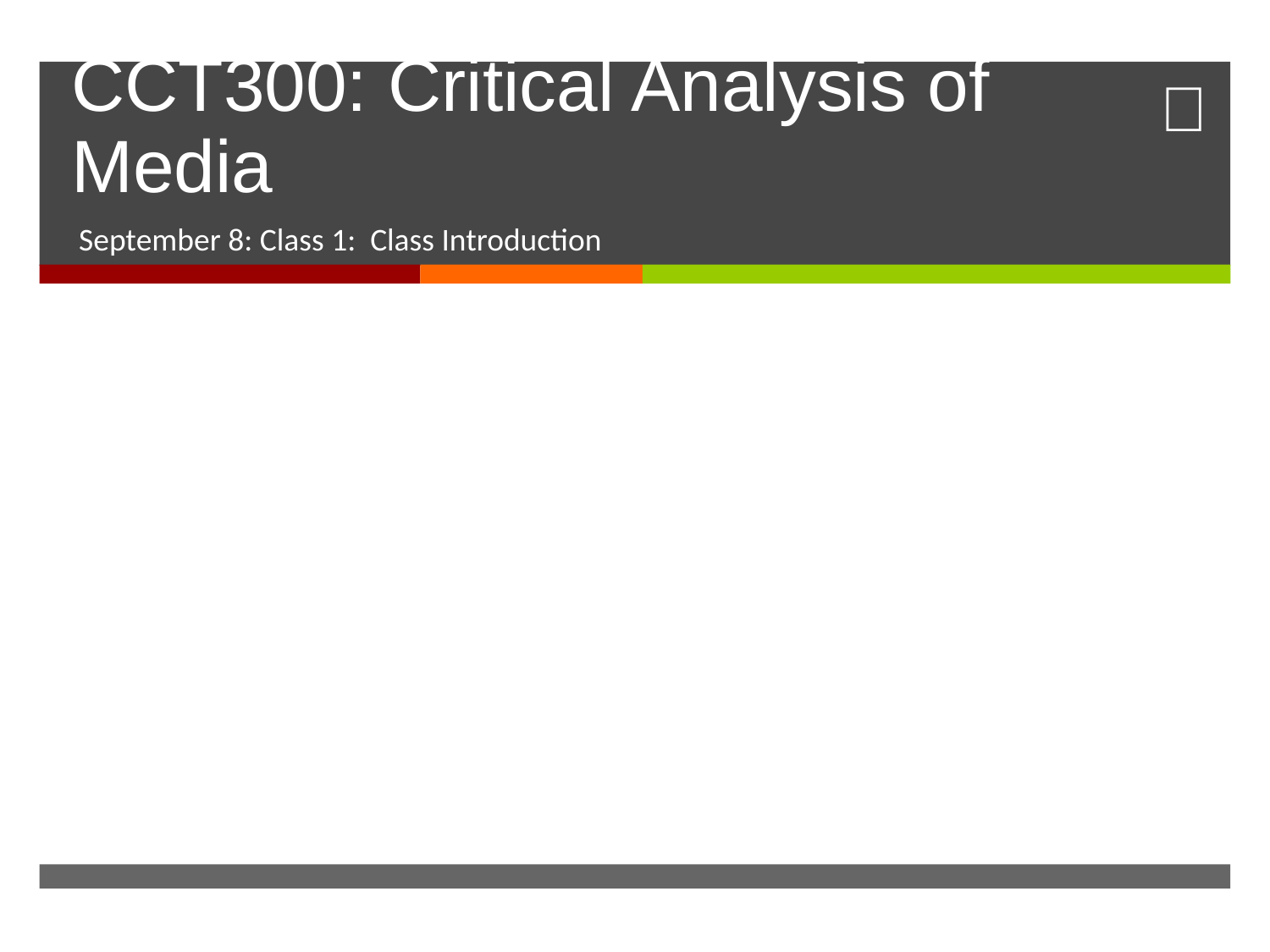

# CCT300: Critical Analysis of Media
September 8: Class 1:  Class Introduction